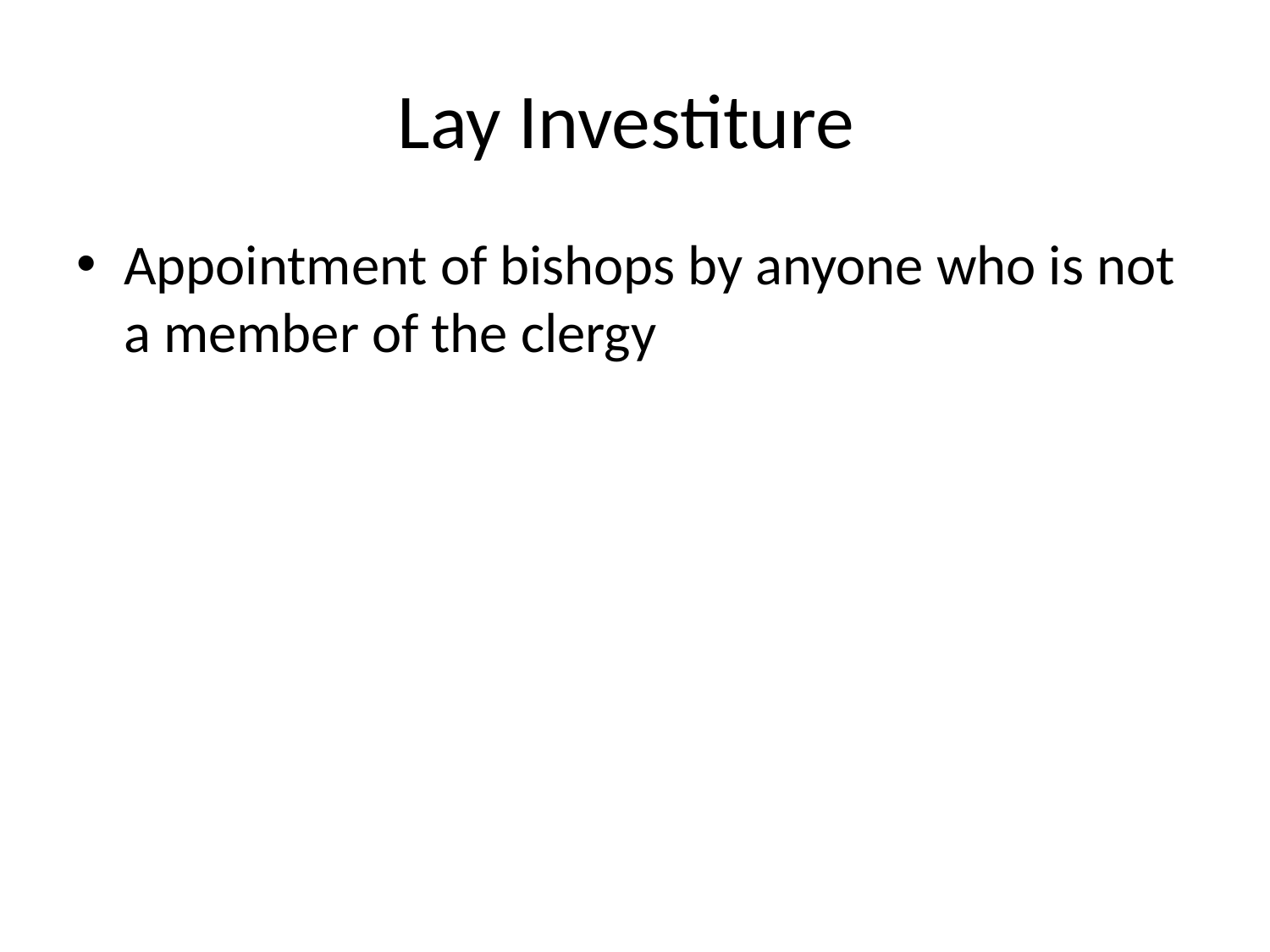

# Lay Investiture
Appointment of bishops by anyone who is not a member of the clergy